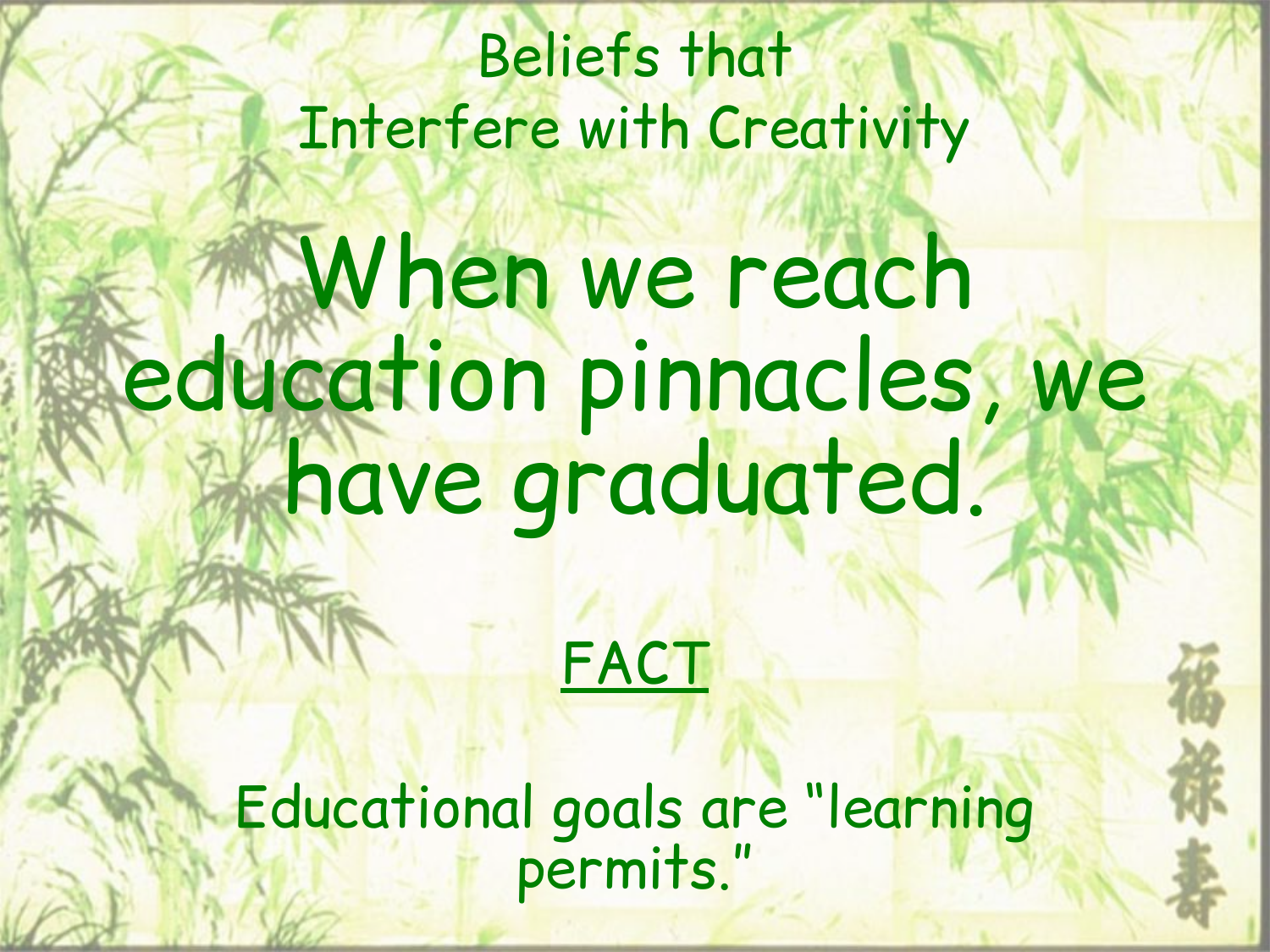

Beliefs that
Interfere with Creativity

When we reach education pinnacles, we have graduated.

FACT

Educational goals are “learning permits.”